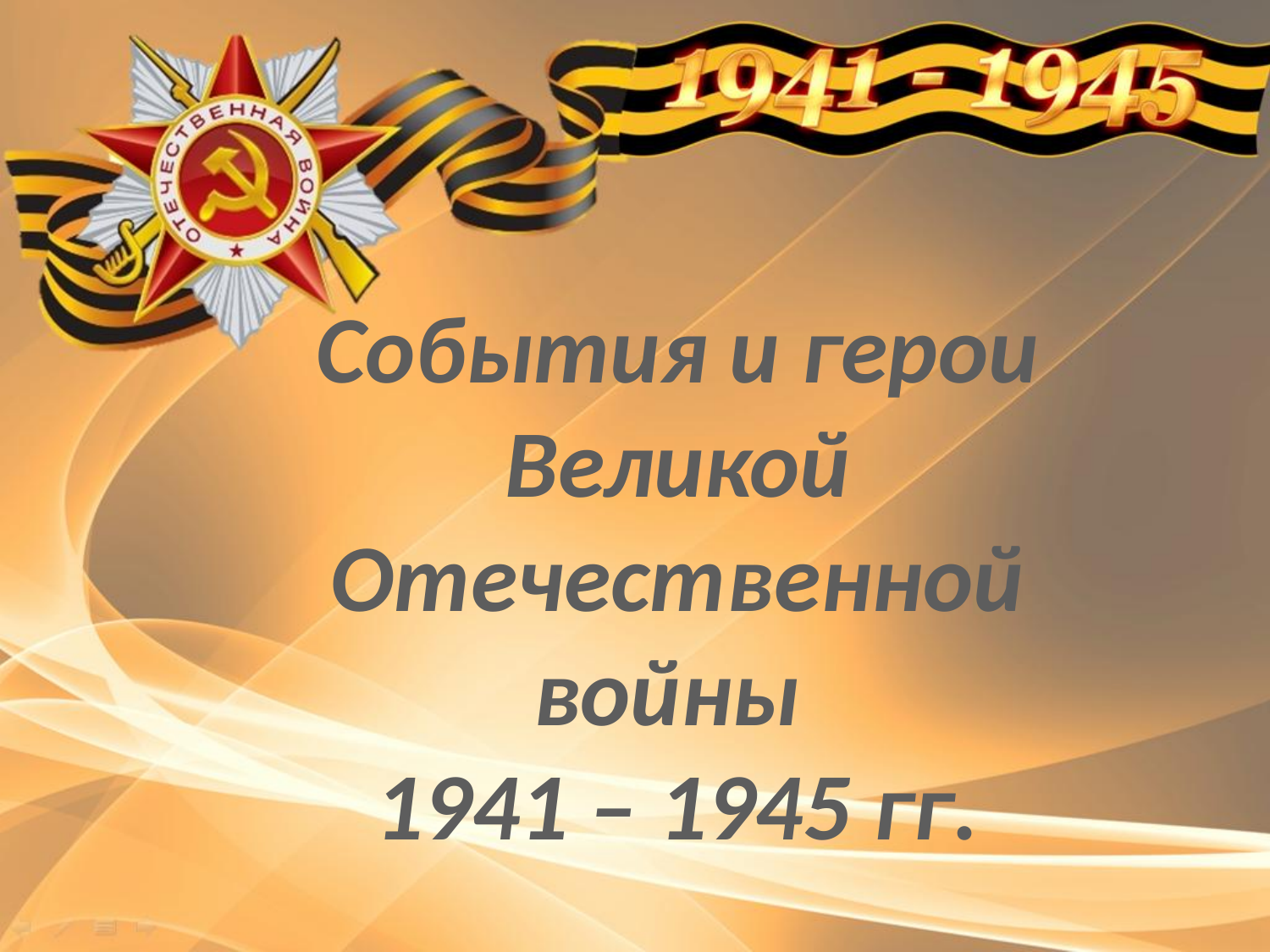

События и герои Великой Отечественной войны
1941 – 1945 гг.